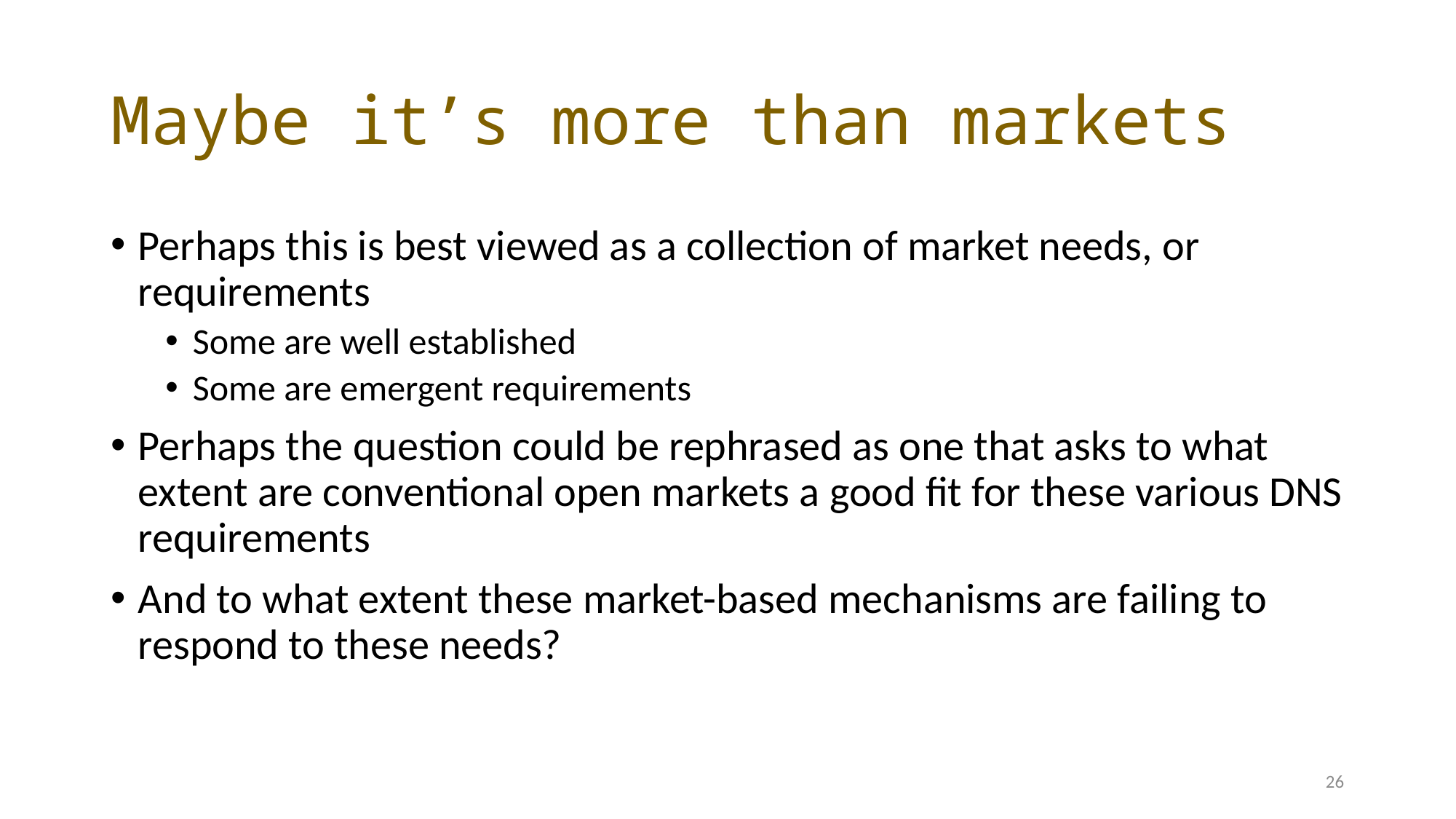

# Maybe it’s more than markets
Perhaps this is best viewed as a collection of market needs, or requirements
Some are well established
Some are emergent requirements
Perhaps the question could be rephrased as one that asks to what extent are conventional open markets a good fit for these various DNS requirements
And to what extent these market-based mechanisms are failing to respond to these needs?
26